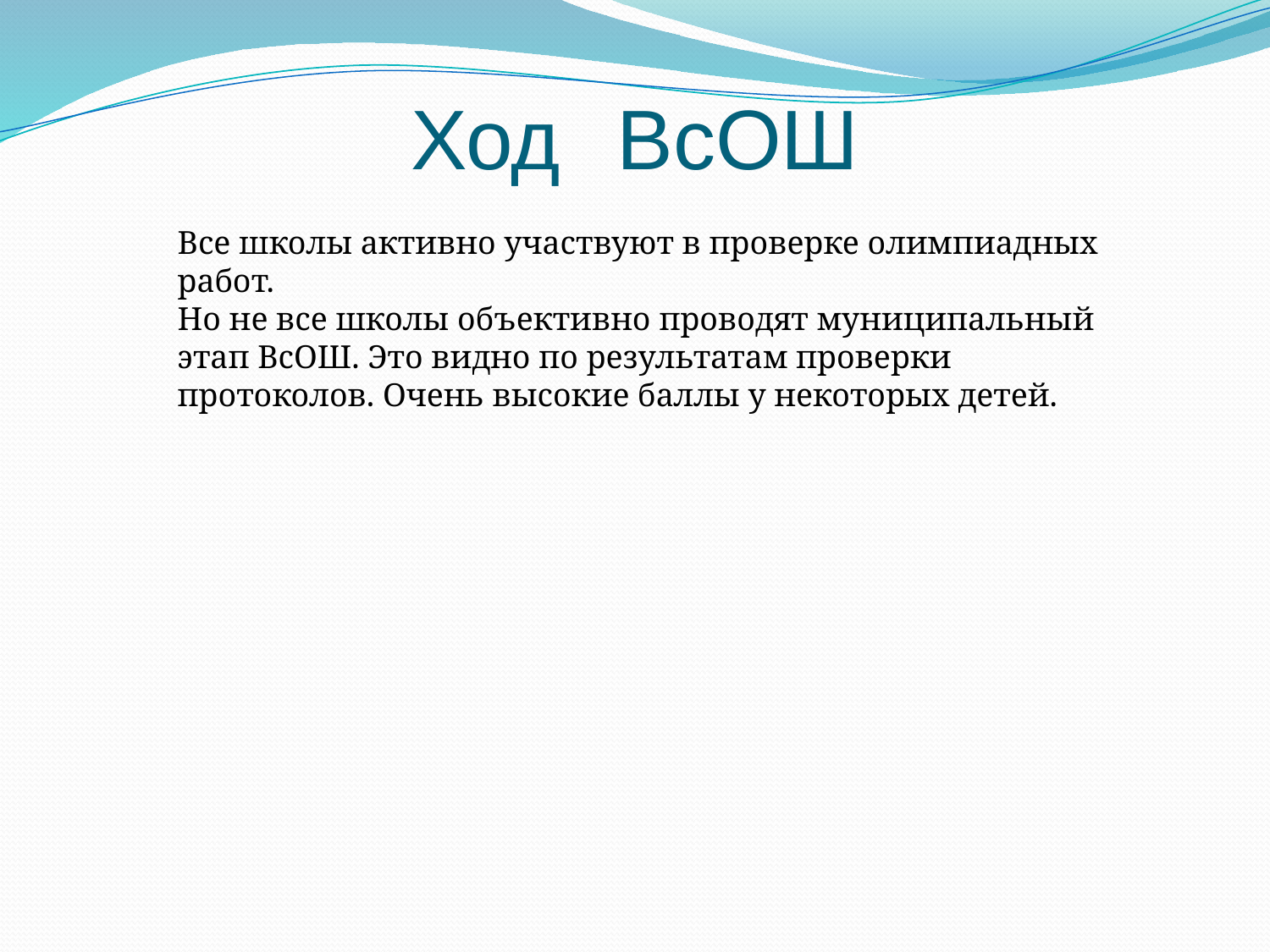

# Ход  ВсОШ
Все школы активно участвуют в проверке олимпиадных работ.
Но не все школы объективно проводят муниципальный этап ВсОШ. Это видно по результатам проверки протоколов. Очень высокие баллы у некоторых детей.